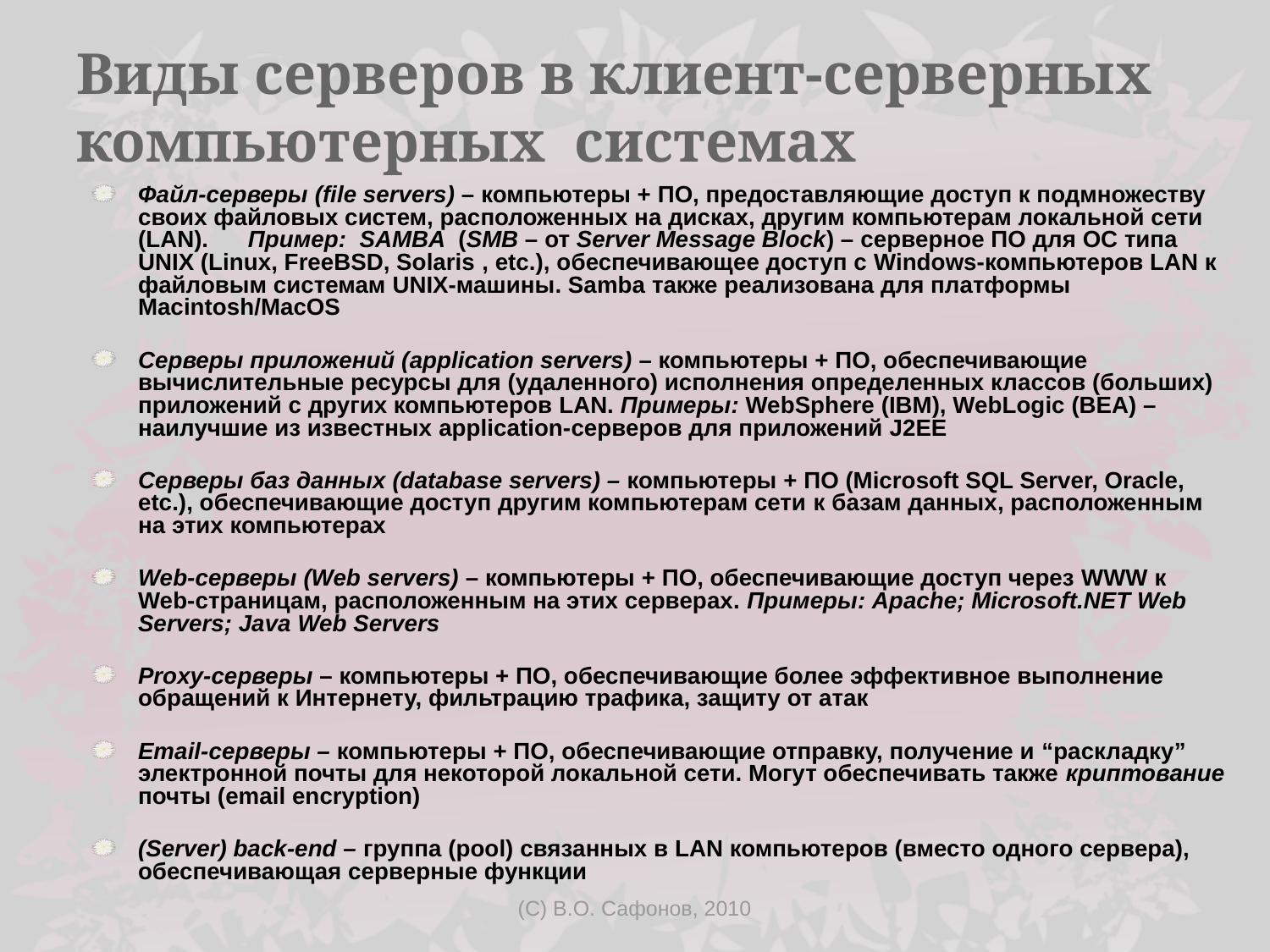

# Виды серверов в клиент-серверных компьютерных  системах
Файл-серверы (file servers) – компьютеры + ПО, предоставляющие доступ к подмножеству своих файловых систем, расположенных на дисках, другим компьютерам локальной сети (LAN).      Пример:  SAMBA  (SMB – от Server Message Block) – серверное ПО для ОС типа UNIX (Linux, FreeBSD, Solaris , etc.), обеспечивающее доступ с Windows-компьютеров LAN к файловым системам UNIX-машины. Samba также реализована для платформы Macintosh/MacOS
Серверы приложений (application servers) – компьютеры + ПО, обеспечивающие вычислительные ресурсы для (удаленного) исполнения определенных классов (больших) приложений с других компьютеров LAN. Примеры: WebSphere (IBM), WebLogic (BEA) – наилучшие из известных application-серверов для приложений J2EE
Серверы баз данных (database servers) – компьютеры + ПО (Microsoft SQL Server, Oracle, etc.), обеспечивающие доступ другим компьютерам сети к базам данных, расположенным на этих компьютерах
Web-серверы (Web servers) – компьютеры + ПО, обеспечивающие доступ через WWW к Web-страницам, расположенным на этих серверах. Примеры: Apache; Microsoft.NET Web Servers; Java Web Servers
Proxy-серверы – компьютеры + ПО, обеспечивающие более эффективное выполнение обращений к Интернету, фильтрацию трафика, защиту от атак
Email-серверы – компьютеры + ПО, обеспечивающие отправку, получение и “раскладку” электронной почты для некоторой локальной сети. Могут обеспечивать также криптование почты (email encryption)
(Server) back-end – группа (pool) связанных в LAN компьютеров (вместо одного сервера), обеспечивающая серверные функции
(C) В.О. Сафонов, 2010